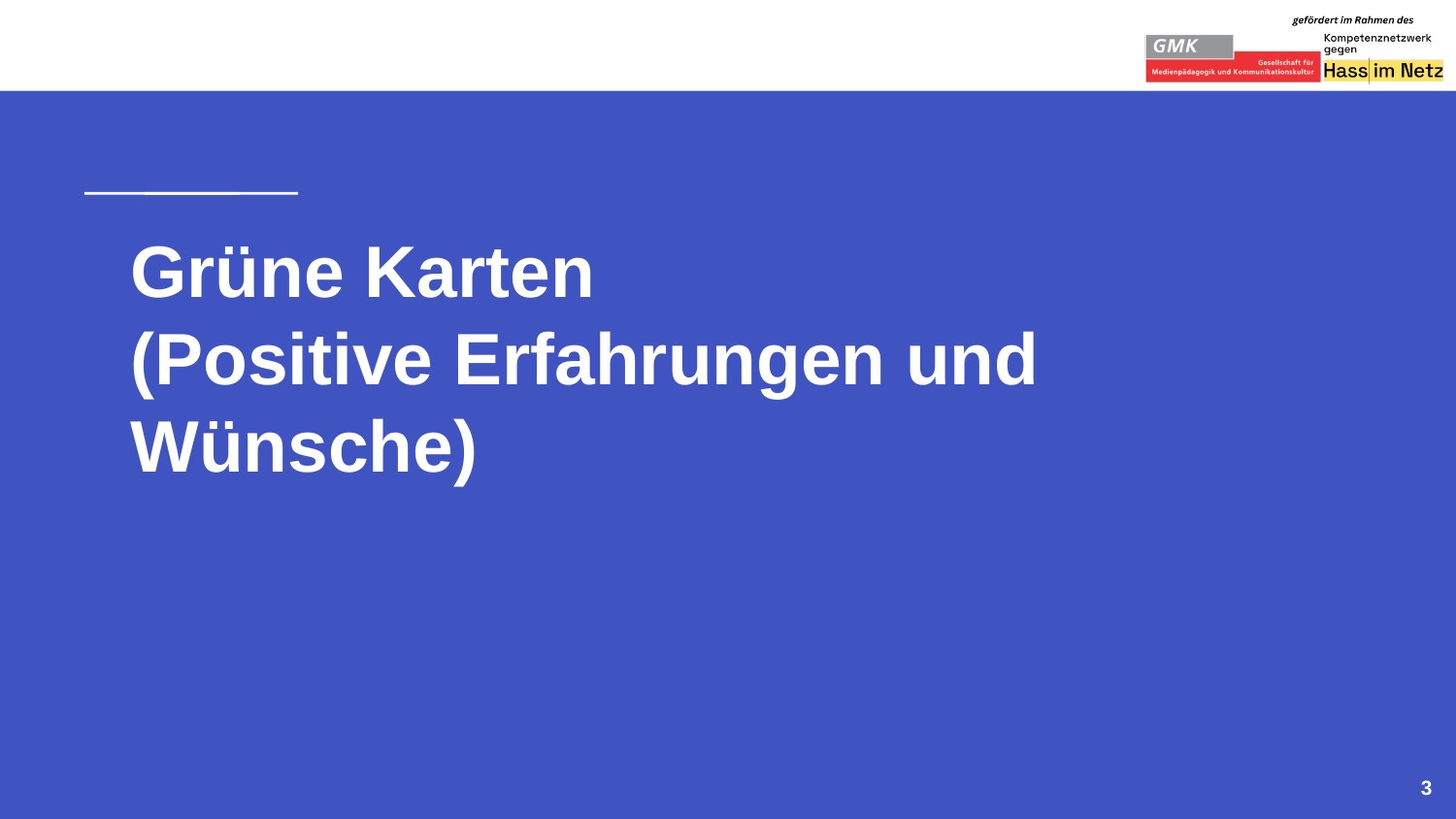

# Grüne Karten (Positive Erfahrungen und Wünsche)
3